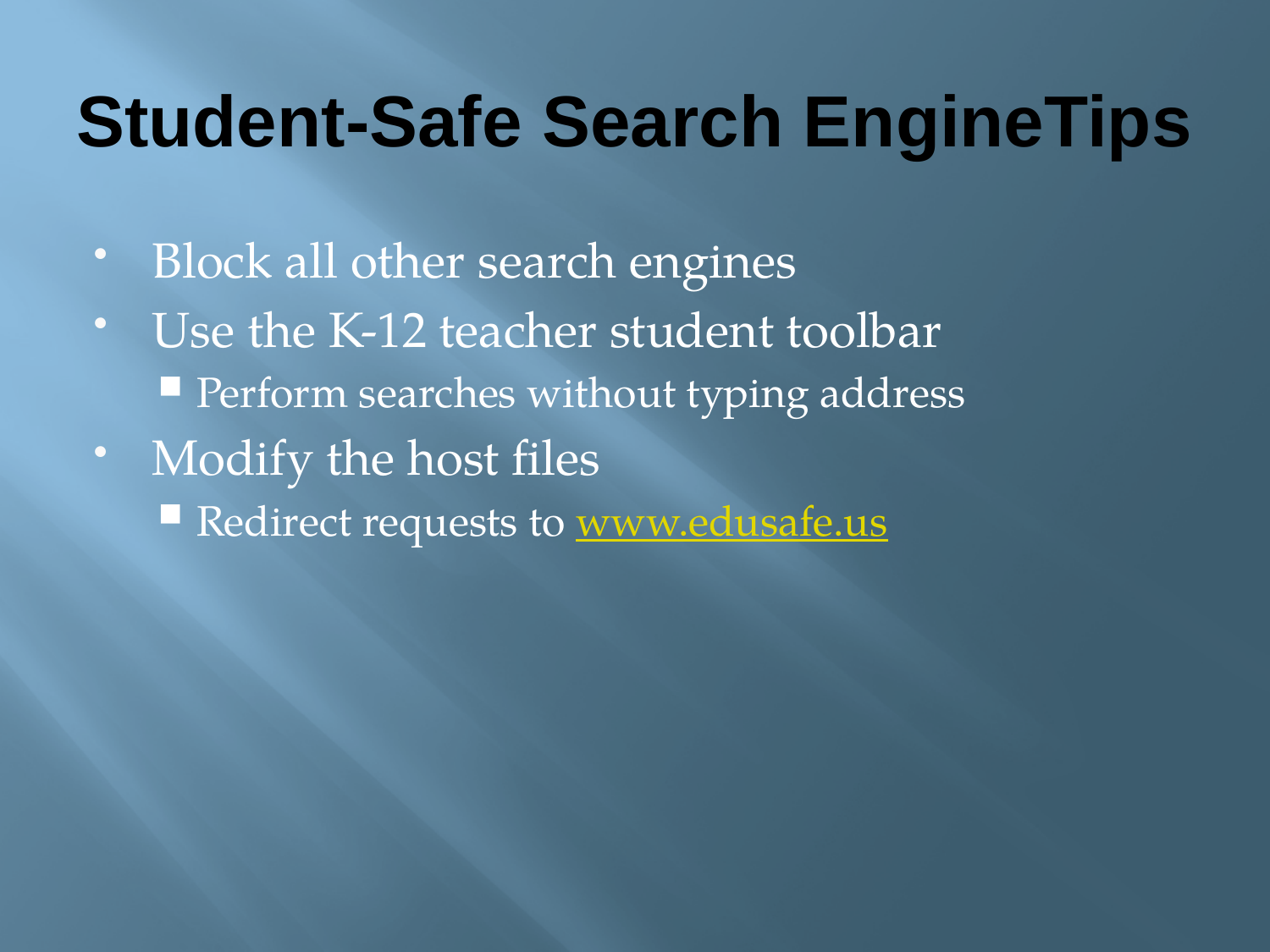

# Student-Safe Search EngineTips
Block all other search engines
Use the K-12 teacher student toolbar
Perform searches without typing address
Modify the host files
Redirect requests to www.edusafe.us